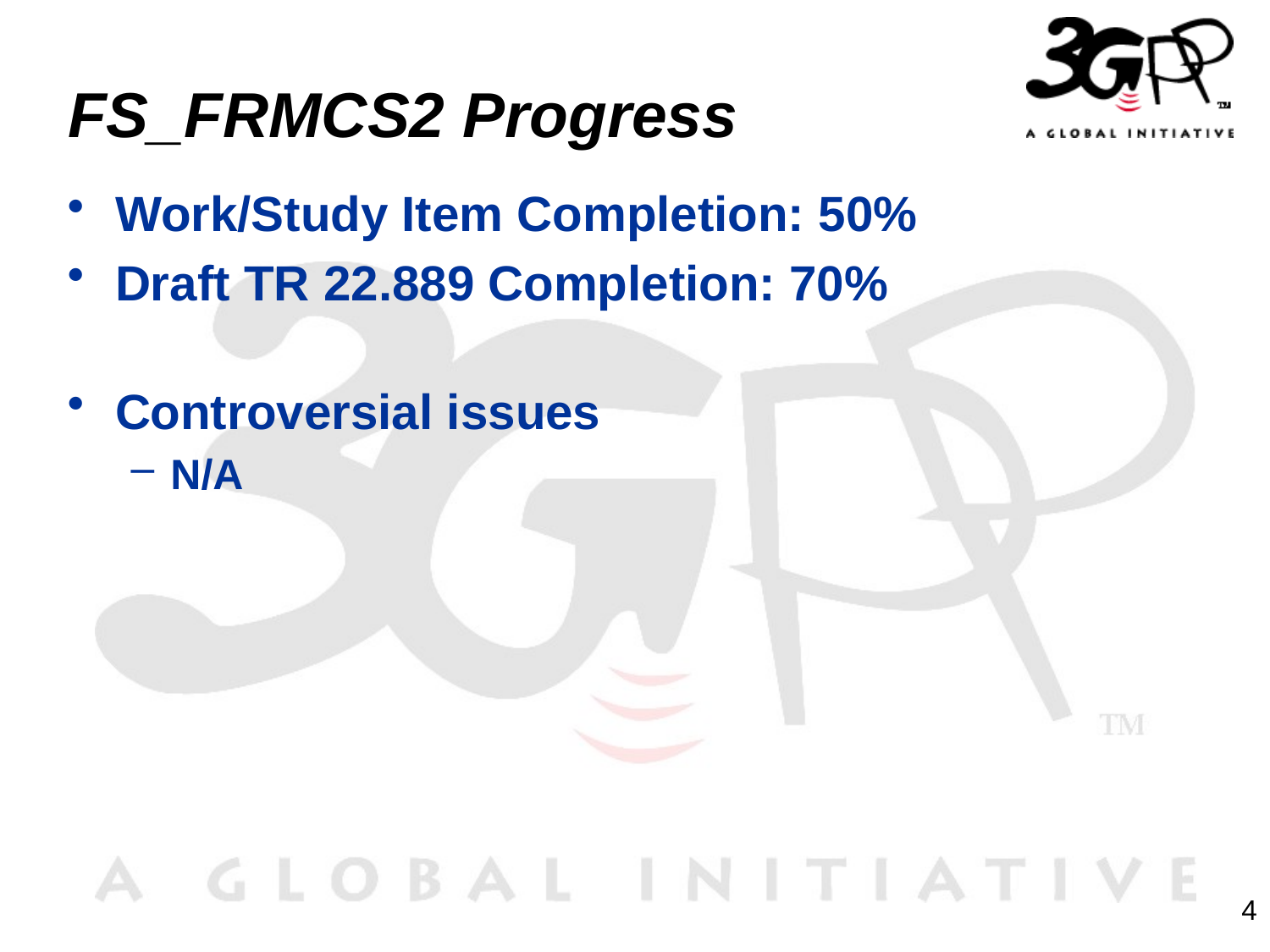

# FS_FRMCS2 Progress
Work/Study Item Completion: 50%
Draft TR 22.889 Completion: 70%

Controversial issues
N/A
4